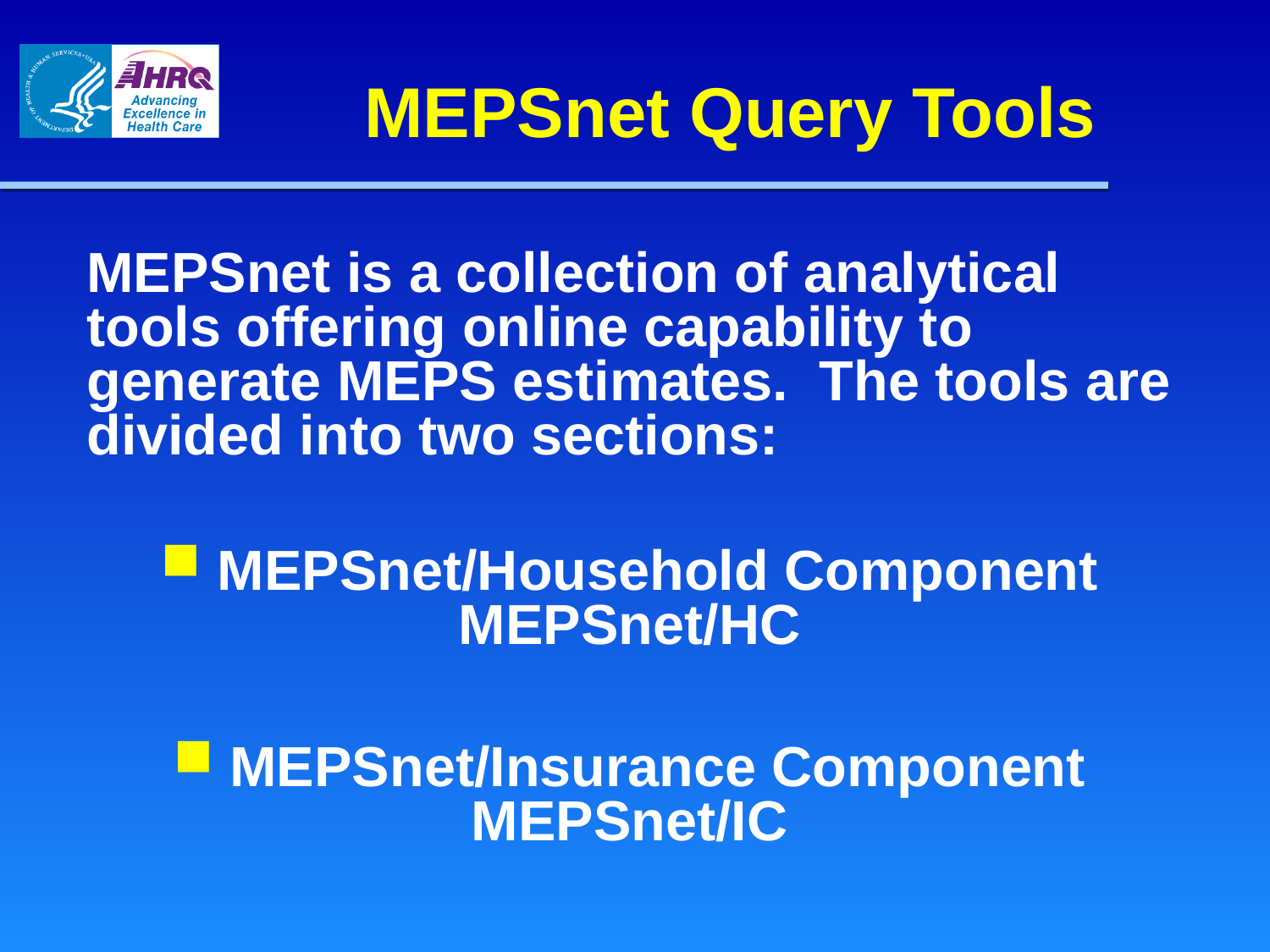

# MEPSnet Query Tools
MEPSnet is a collection of analytical tools offering online capability to generate MEPS estimates.  The tools are divided into two sections:

 MEPSnet/Household Component MEPSnet/HC

 MEPSnet/Insurance Component MEPSnet/IC